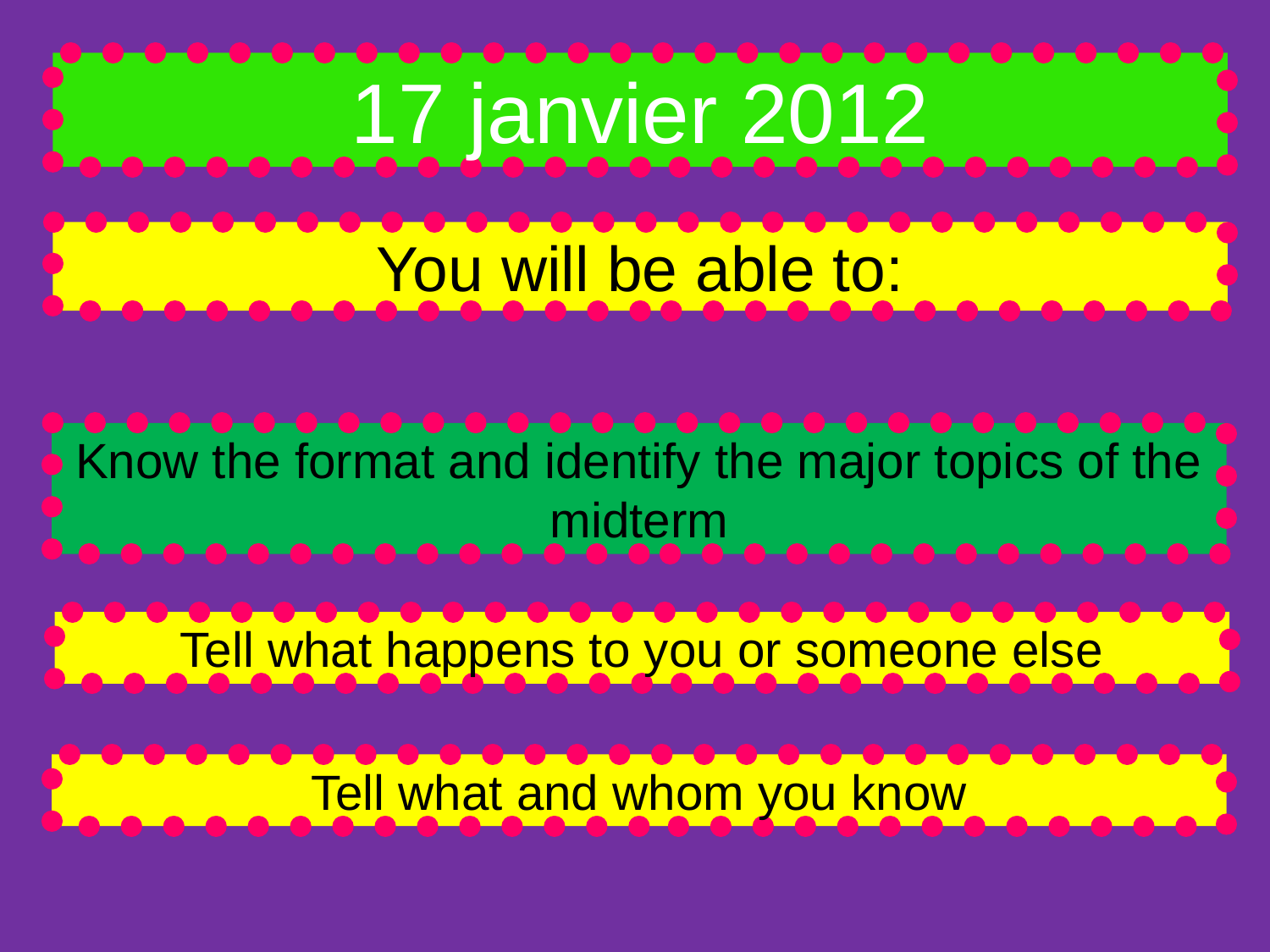

17 janvier 2012
You will be able to:
Know the format and identify the major topics of the midterm
Tell what happens to you or someone else
Tell what and whom you know